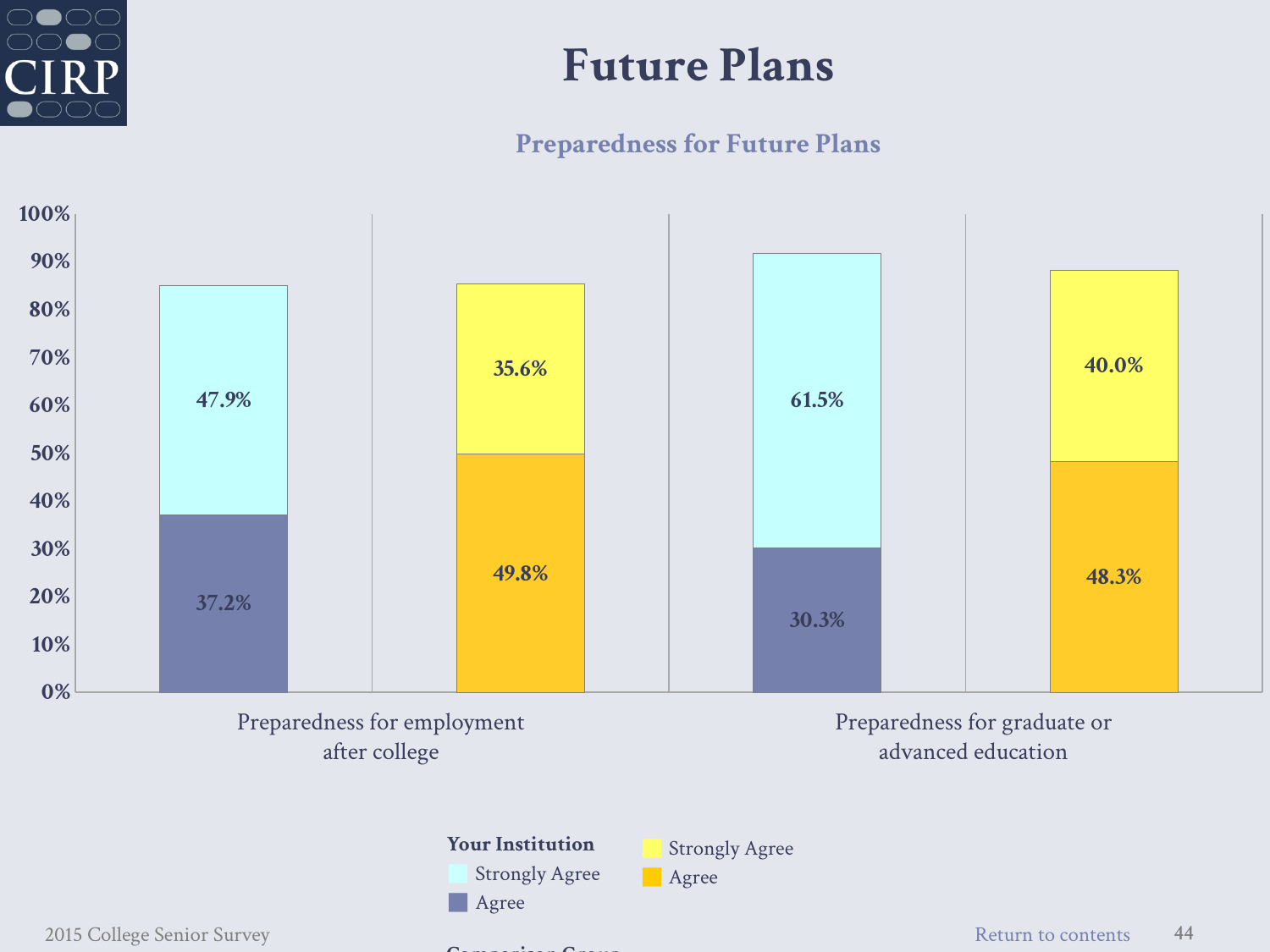

Future Plans
Preparedness for Future Plans

### Chart

| Category | stronger | much stronger |
|---|---|---|
| Preparedness for employment after college | 0.372 | 0.479 |
| comp | 0.498 | 0.356 |
| Preparedness for graduate or advanced education | 0.303 | 0.615 |
| comp | 0.483 | 0.4 |
Preparedness for employment after college
Preparedness for graduate or advanced education
Your Institution
■ Strongly Agree
■ Agree

Comparison Group
■ Strongly Agree
■ Agree

2015 College Senior Survey
44
44